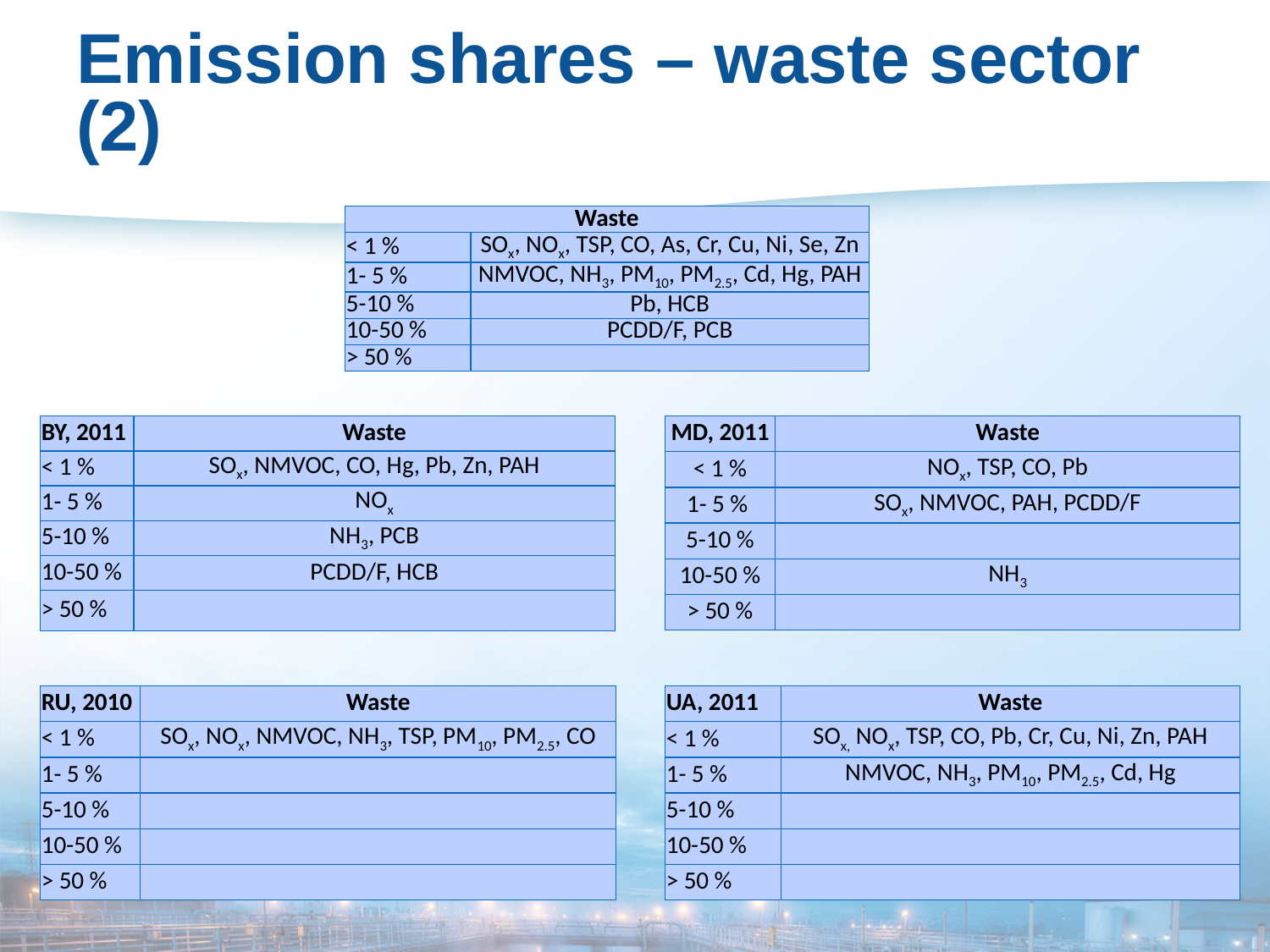

# Emission shares – waste sector (2)

| Waste |  |
| --- | --- |
| < 1 % | SOx, NOx, TSP, CO, As, Cr, Cu, Ni, Se, Zn |
| 1- 5 % | NMVOC, NH3, PM10, PM2.5, Cd, Hg, PAH |
| 5-10 % | Pb, HCB |
| 10-50 % | PCDD/F, PCB |
| > 50 % |  |
| BY, 2011 | Waste |
| --- | --- |
| < 1 % | SOx, NMVOC, CO, Hg, Pb, Zn, PAH |
| 1- 5 % | NOx |
| 5-10 % | NH3, PCB |
| 10-50 % | PCDD/F, HCB |
| > 50 % |  |
| MD, 2011 | Waste |
| --- | --- |
| < 1 % | NOx, TSP, CO, Pb |
| 1- 5 % | SOx, NMVOC, PAH, PCDD/F |
| 5-10 % |  |
| 10-50 % | NH3 |
| > 50 % |  |
| RU, 2010 | Waste |
| --- | --- |
| < 1 % | SOx, NOx, NMVOC, NH3, TSP, PM10, PM2.5, CO |
| 1- 5 % |  |
| 5-10 % |  |
| 10-50 % |  |
| > 50 % |  |
| UA, 2011 | Waste |
| --- | --- |
| < 1 % | SOx, NOx, TSP, CO, Pb, Cr, Cu, Ni, Zn, PAH |
| 1- 5 % | NMVOC, NH3, PM10, PM2.5, Cd, Hg |
| 5-10 % |  |
| 10-50 % |  |
| > 50 % |  |